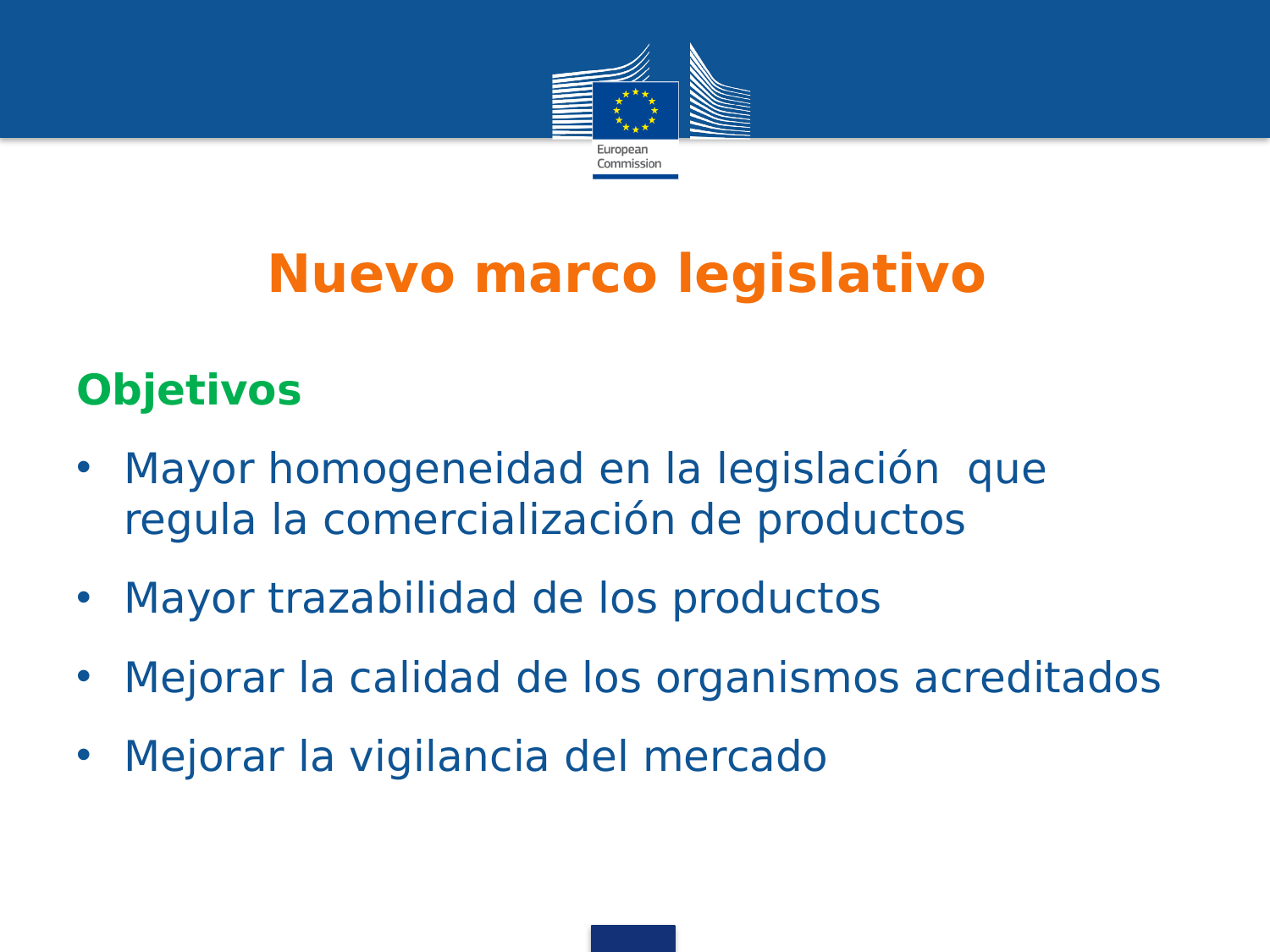

# Nuevo marco legislativo
Objetivos

Mayor homogeneidad en la legislación  que regula la comercialización de productos

Mayor trazabilidad de los productos

Mejorar la calidad de los organismos acreditados

Mejorar la vigilancia del mercado